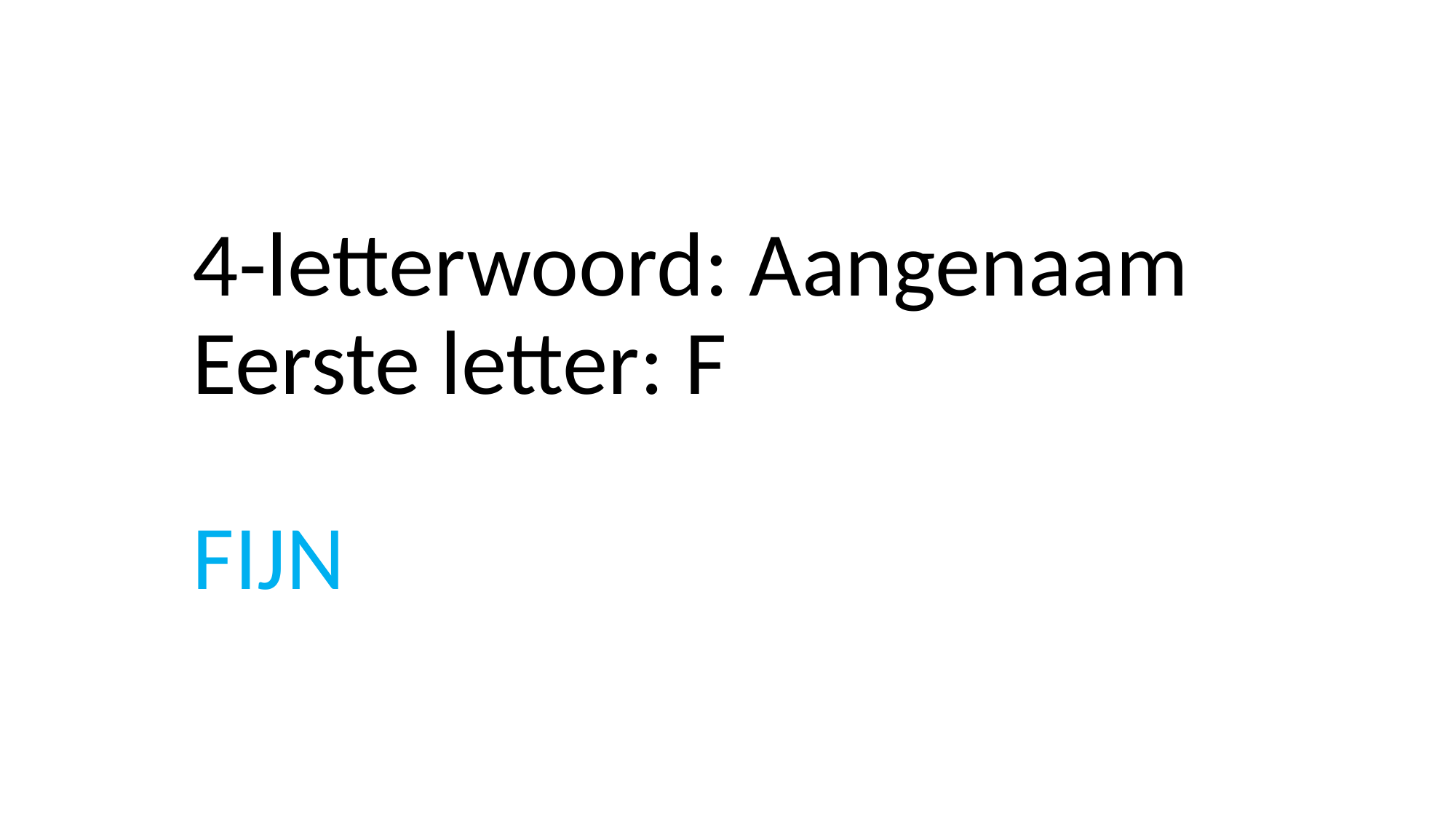

# 4-letterwoord: Aangenaam Eerste letter: F
FIJN